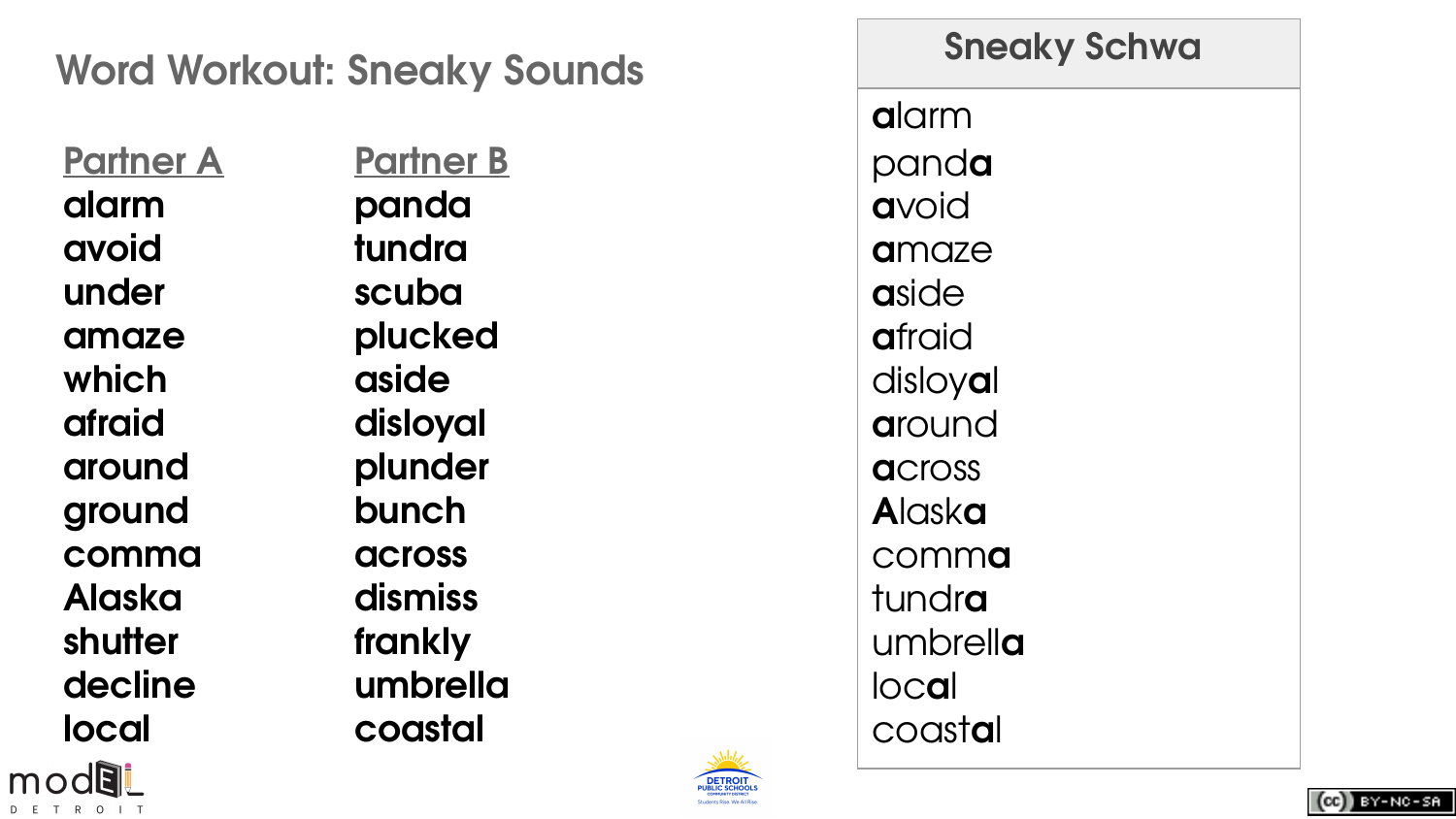

| Sneaky Schwa |
| --- |
|  |
Word Workout: Sneaky Sounds
alarm
Partner A	Partner B
alarm		panda
avoid		tundra
under		scuba
amaze		plucked
which		aside
afraid		disloyal
around  	plunder
ground		bunch
comma		across
Alaska		dismiss
shutter		frankly
decline		umbrella
local		coastal
panda
avoid
amaze
aside
afraid
disloyal
around
across
Alaska
comma
tundra
umbrella
local
coastal